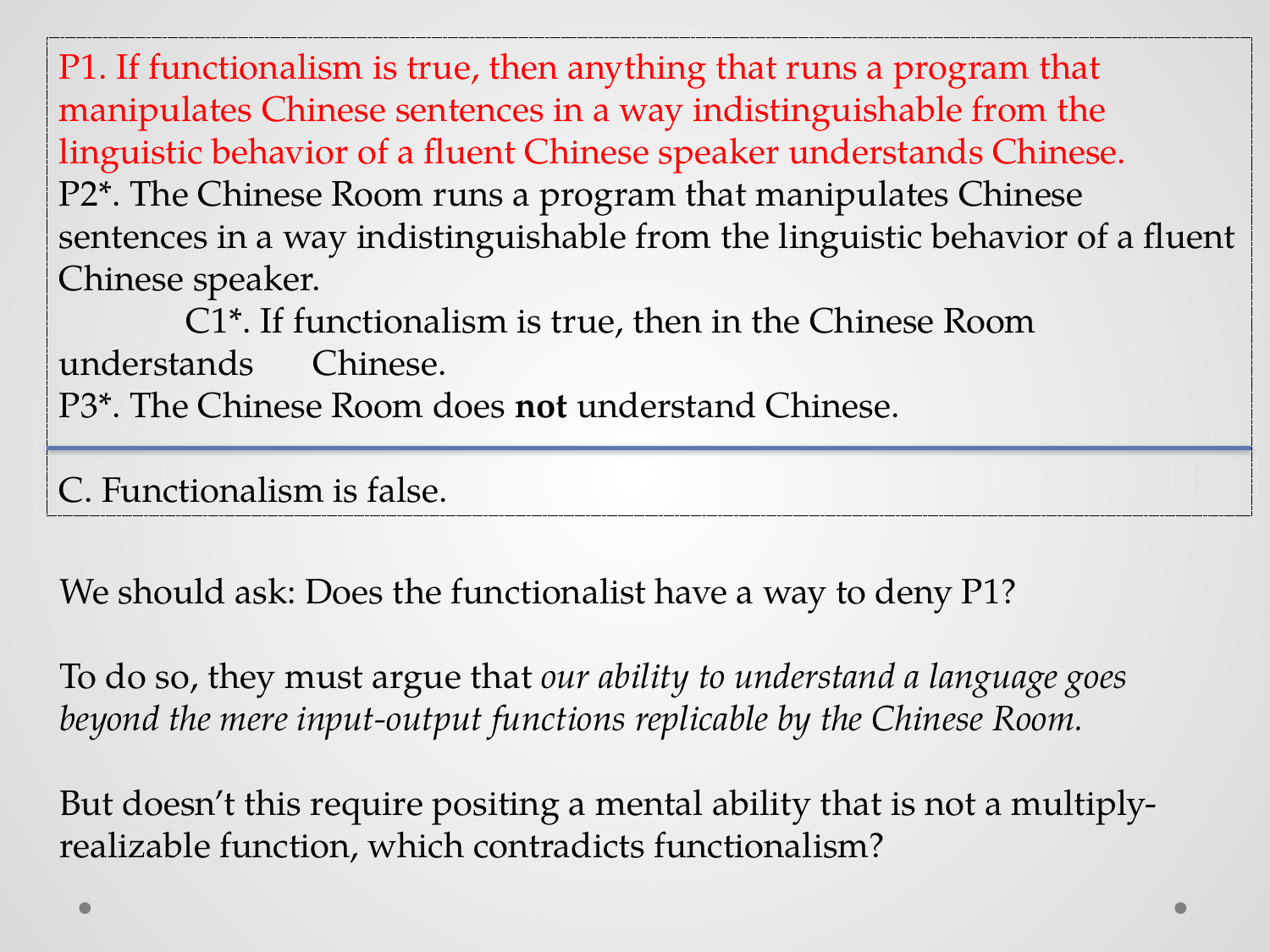

P1. If functionalism is true, then anything that runs a program that manipulates Chinese sentences in a way indistinguishable from the linguistic behavior of a fluent Chinese speaker understands Chinese.
P2*. The Chinese Room runs a program that manipulates Chinese sentences in a way indistinguishable from the linguistic behavior of a fluent Chinese speaker.
	C1*. If functionalism is true, then in the Chinese Room understands 	Chinese.
P3*. The Chinese Room does not understand Chinese.

C. Functionalism is false.
We should ask: Does the functionalist have a way to deny P1?

To do so, they must argue that our ability to understand a language goes beyond the mere input-output functions replicable by the Chinese Room.

But doesn’t this require positing a mental ability that is not a multiply-realizable function, which contradicts functionalism?